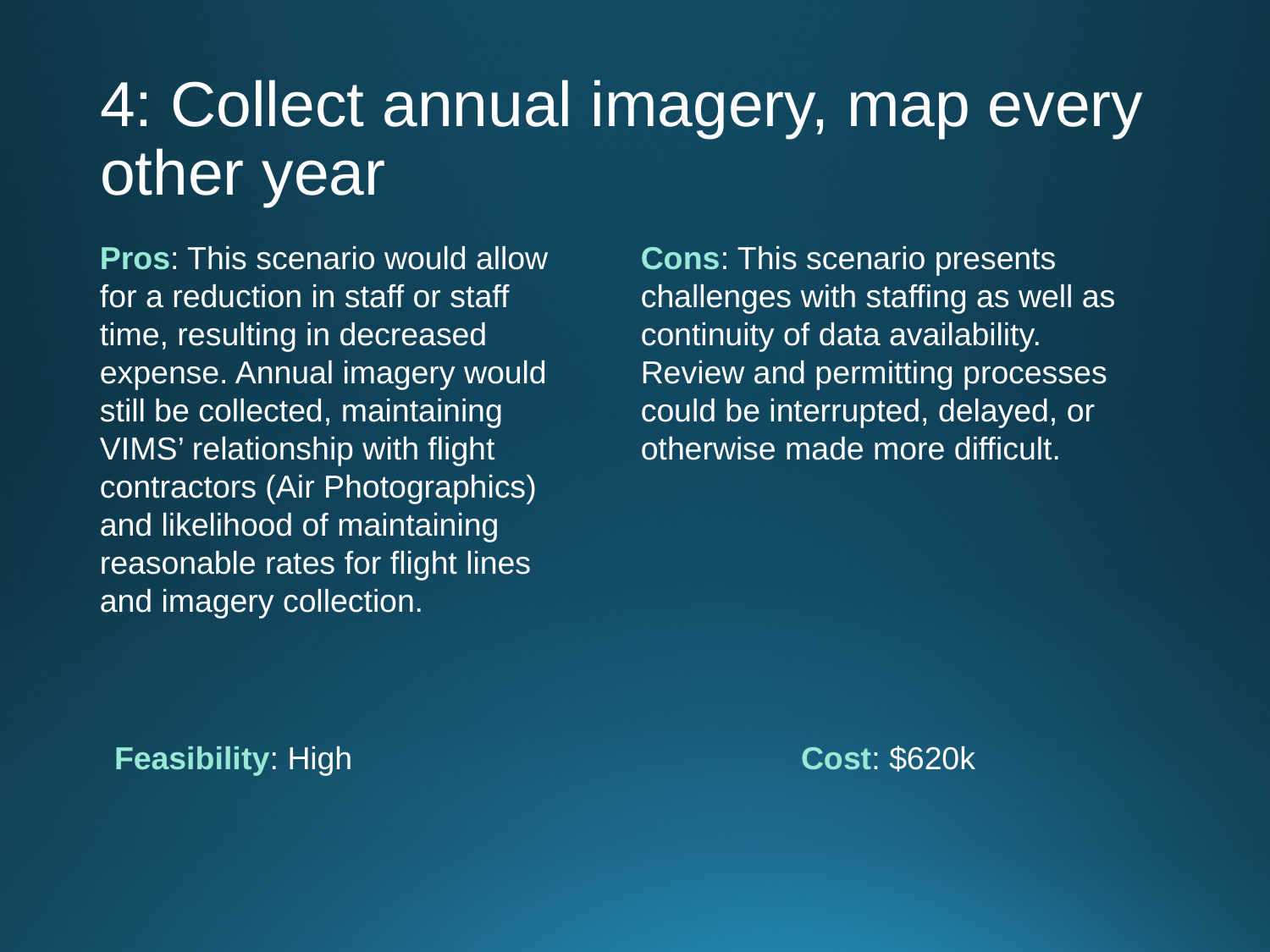

# 4: Collect annual imagery, map every other year
Cons: This scenario presents challenges with staffing as well as continuity of data availability. Review and permitting processes could be interrupted, delayed, or otherwise made more difficult.
Pros: This scenario would allow for a reduction in staff or staff time, resulting in decreased expense. Annual imagery would still be collected, maintaining VIMS’ relationship with flight contractors (Air Photographics) and likelihood of maintaining reasonable rates for flight lines and imagery collection.
Cost: $620k
Feasibility: High